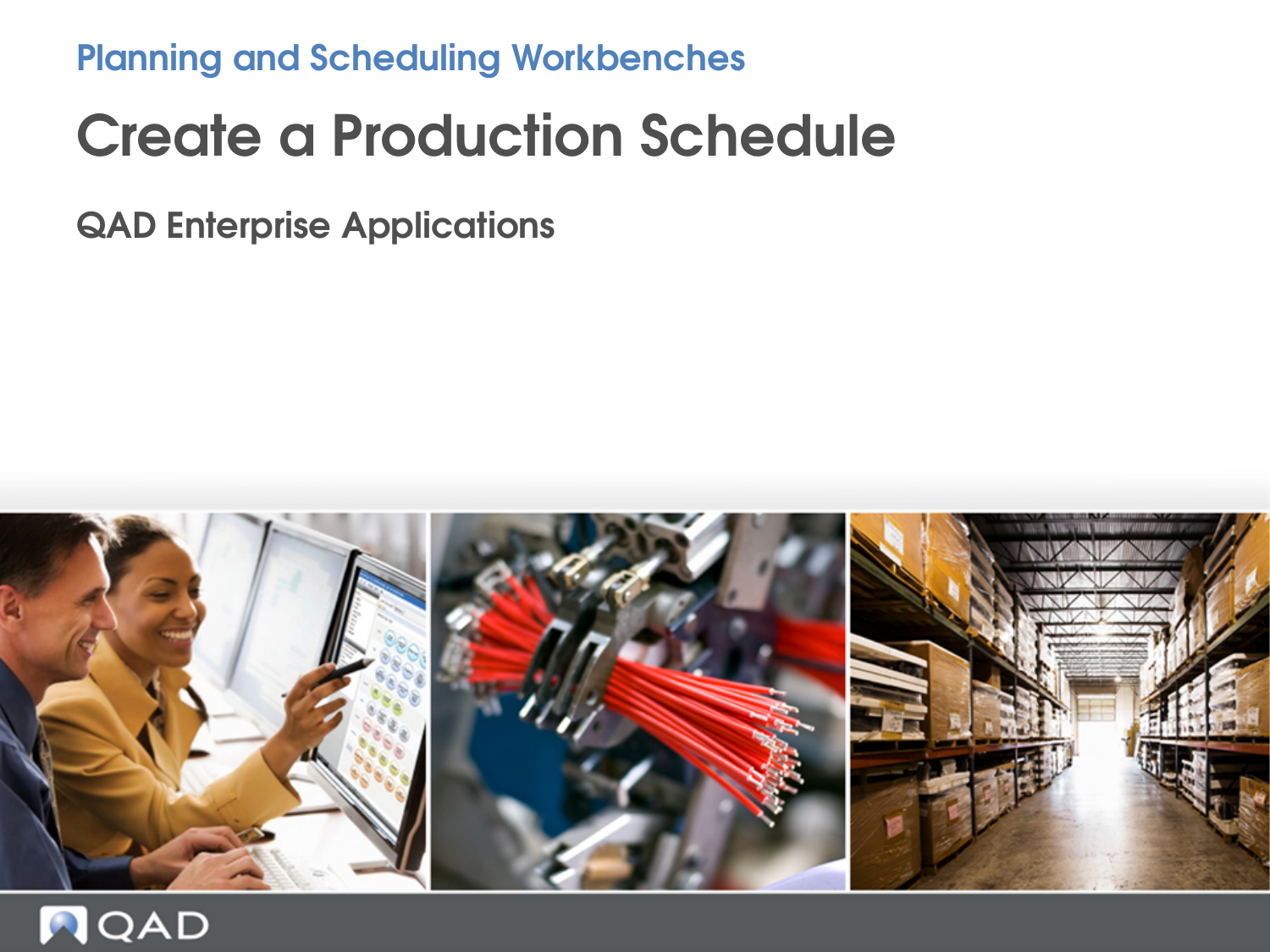

Planning and Scheduling Workbenches
# Create a Production Schedule
QAD Enterprise Applications